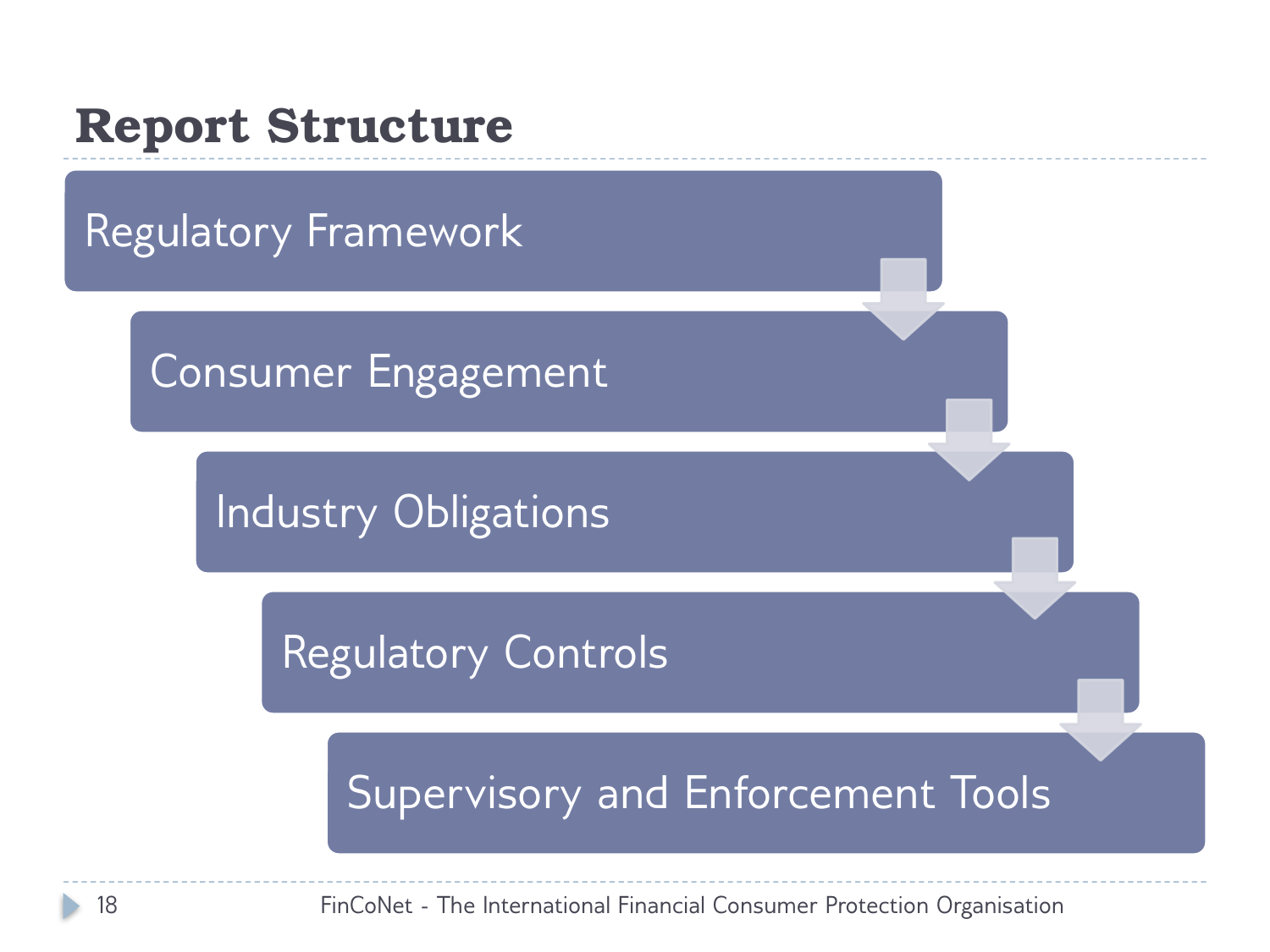

# Report Structure
Regulatory Framework
Consumer Engagement
Industry Obligations
Regulatory Controls
Supervisory and Enforcement Tools

18
FinCoNet - The International Financial Consumer Protection Organisation